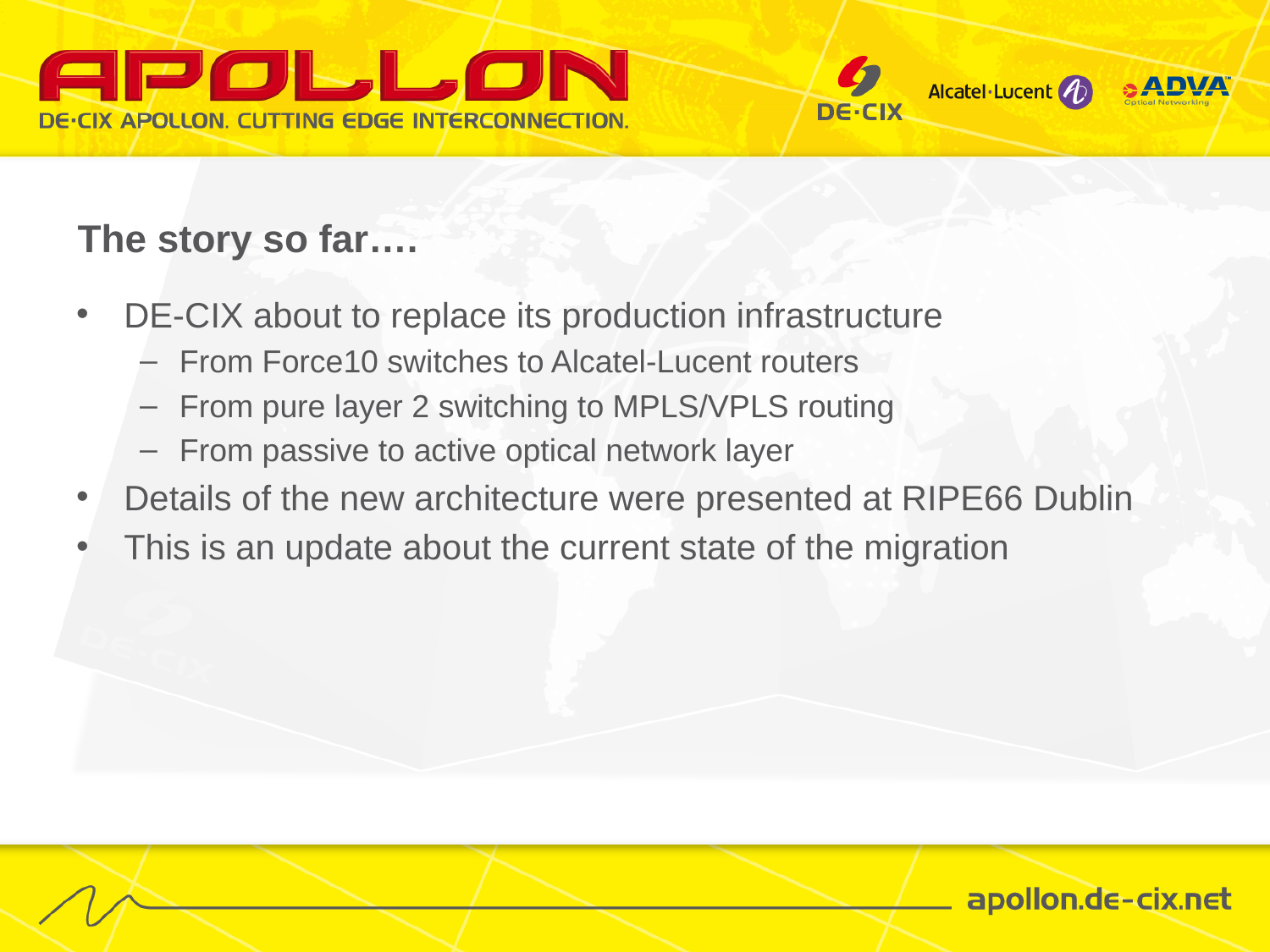

# The story so far….
DE-CIX about to replace its production infrastructure
From Force10 switches to Alcatel-Lucent routers
From pure layer 2 switching to MPLS/VPLS routing
From passive to active optical network layer
Details of the new architecture were presented at RIPE66 Dublin
This is an update about the current state of the migration